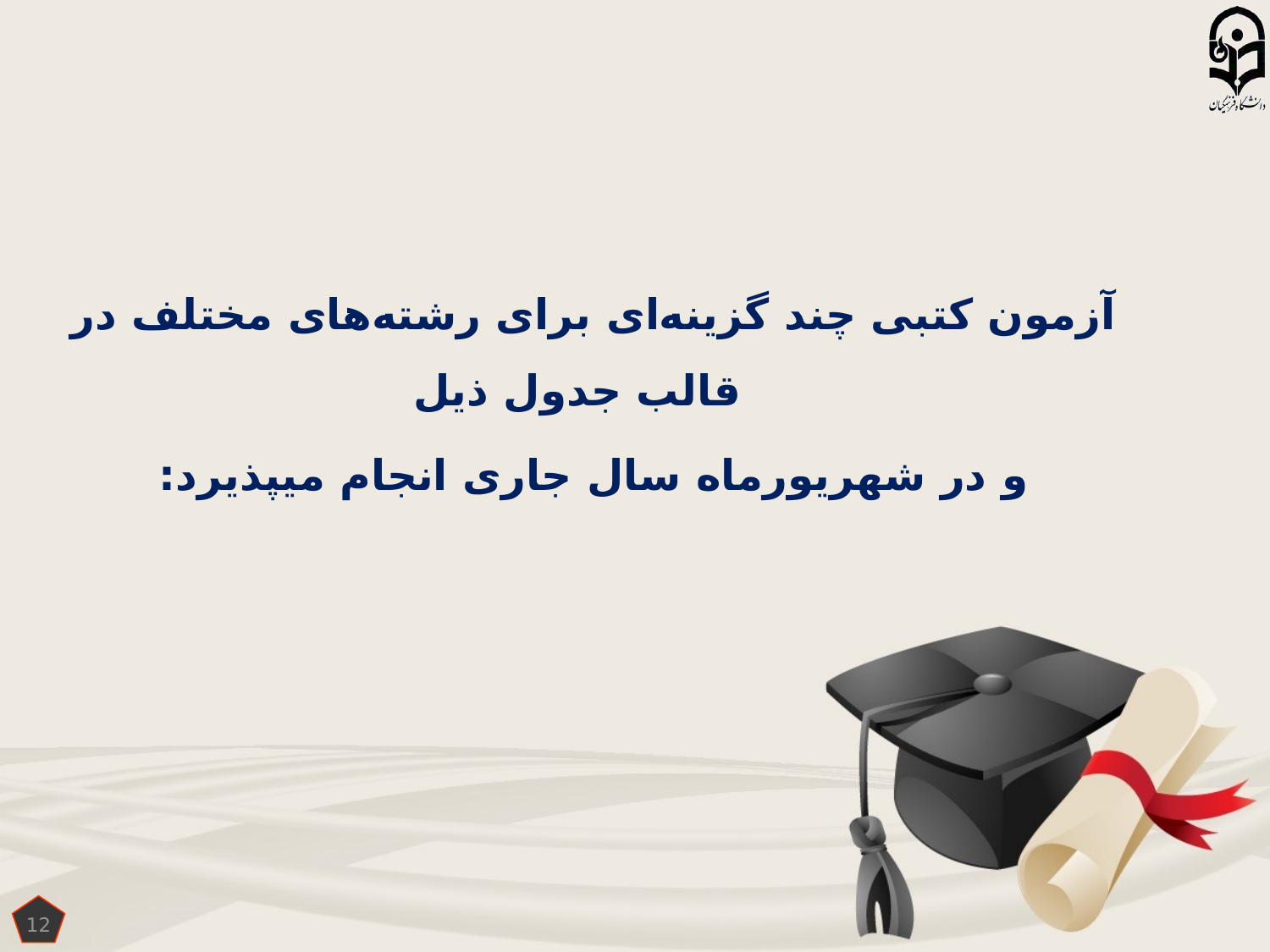

آزمون کتبی چند گزینه‌ای برای رشته‌های مختلف در قالب جدول ذیل
و در شهریور‌ماه سال جاری انجام می­پذیرد: